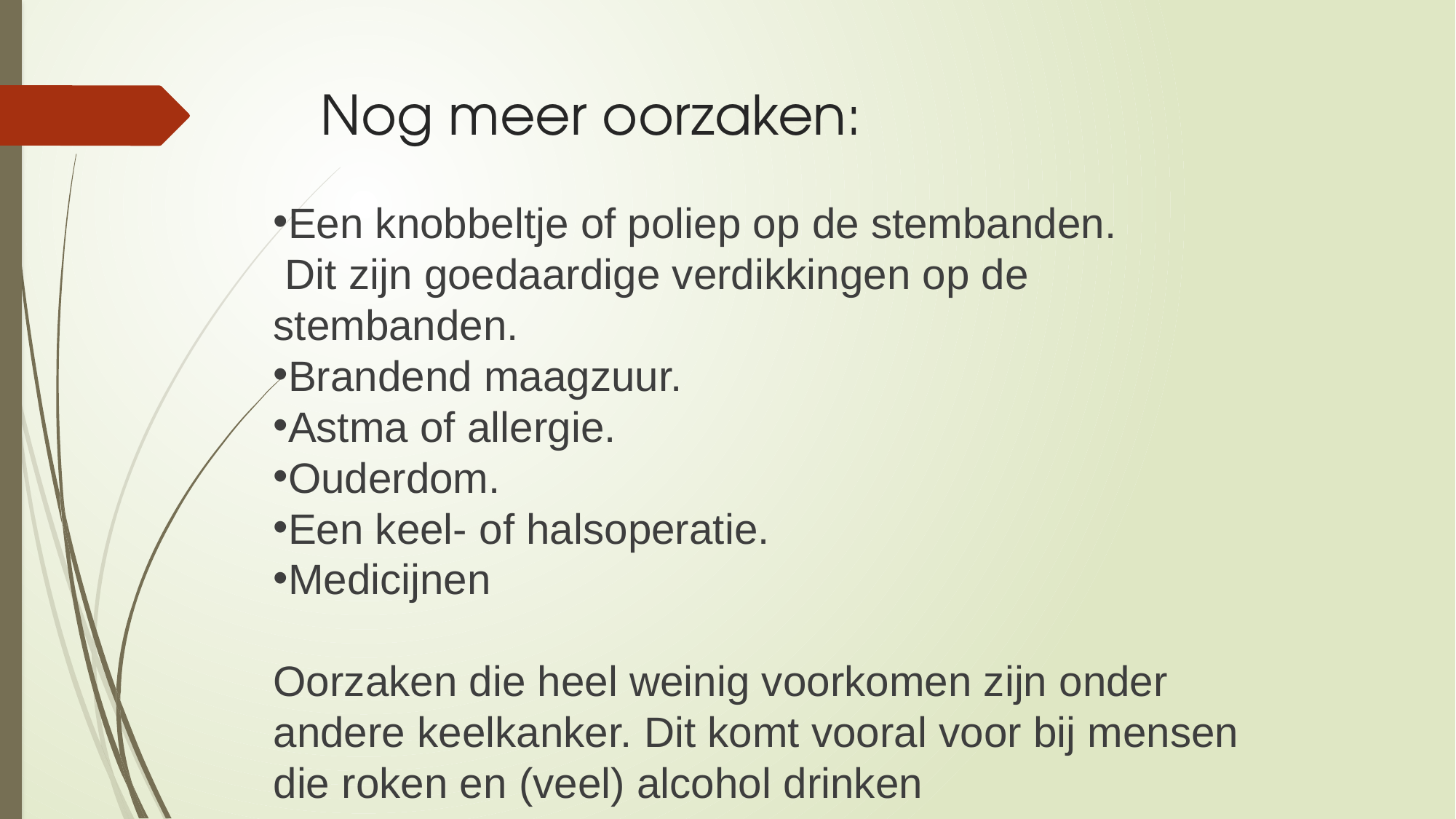

# Nog meer oorzaken:

Een knobbeltje of poliep op de stembanden.
 Dit zijn goedaardige verdikkingen op de stembanden.
Brandend maagzuur.
Astma of allergie.
Ouderdom.
Een keel- of halsoperatie.
Medicijnen

Oorzaken die heel weinig voorkomen zijn onder andere keelkanker. Dit komt vooral voor bij mensen die roken en (veel) alcohol drinken